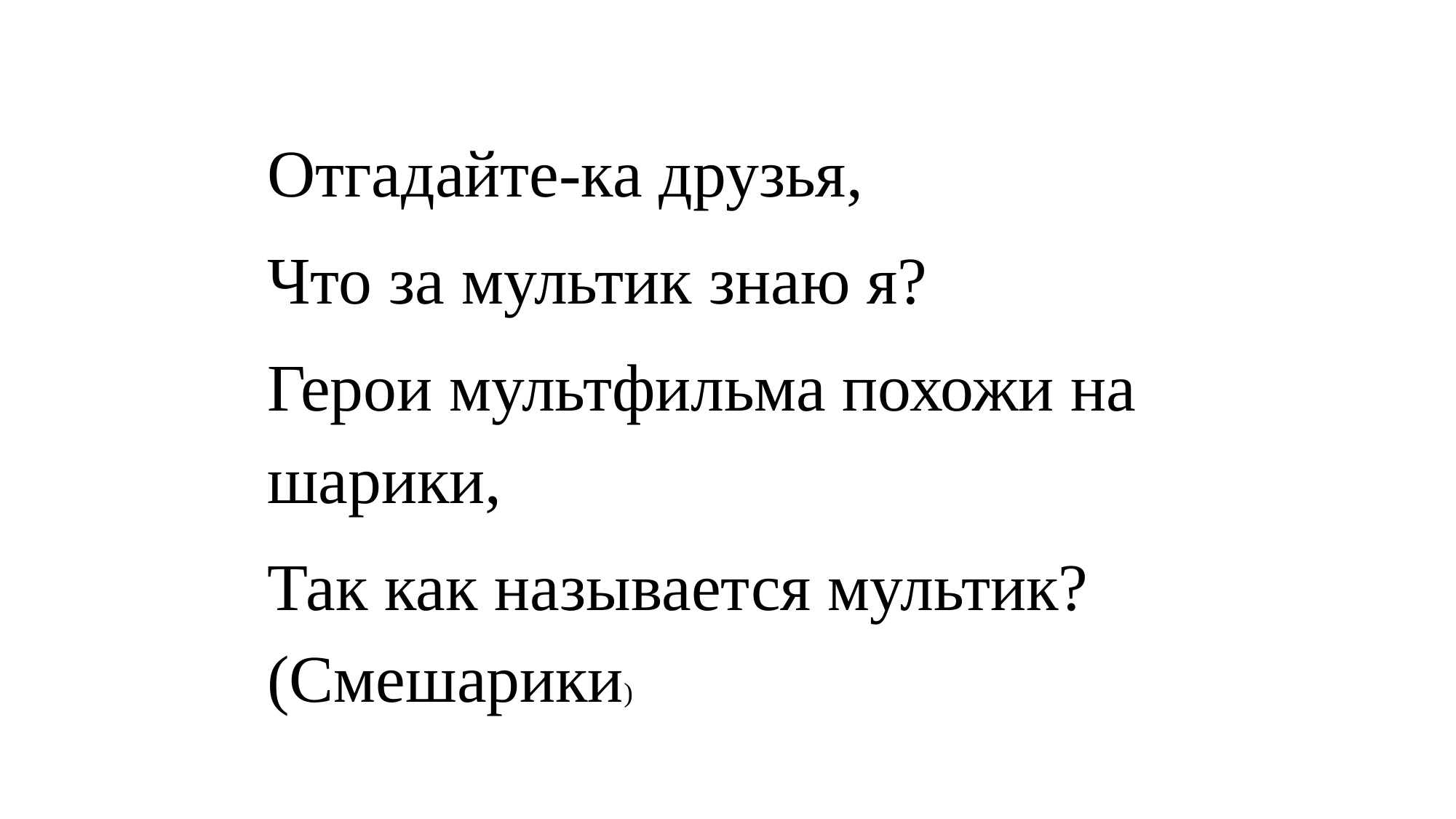

Отгадайте-ка друзья,
Что за мультик знаю я?
Герои мультфильма похожи на шарики,
Так как называется мультик? (Смешарики)